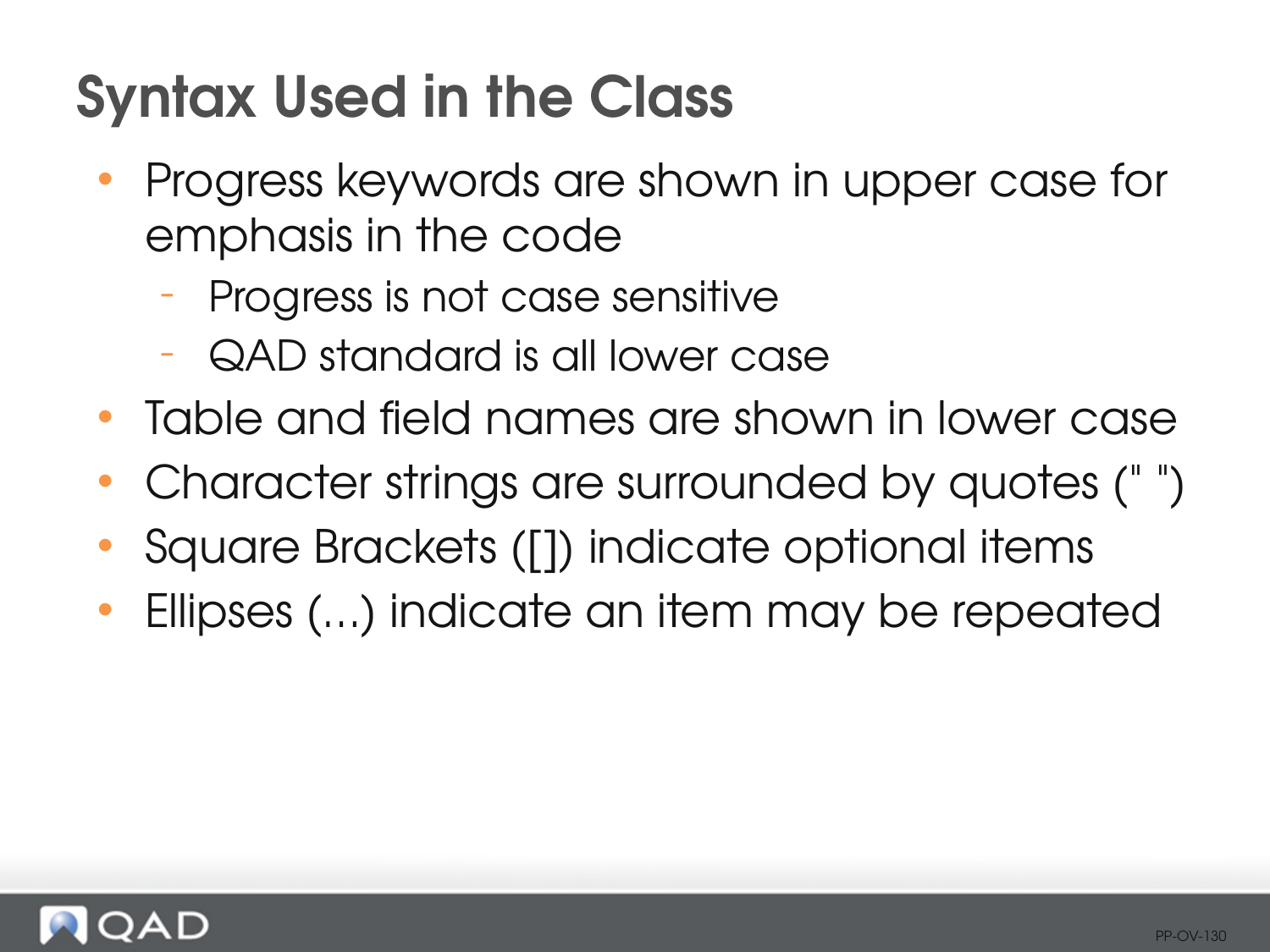

# Syntax Used in the Class
Progress keywords are shown in upper case for emphasis in the code
Progress is not case sensitive
QAD standard is all lower case
Table and field names are shown in lower case
Character strings are surrounded by quotes (" ")
Square Brackets ([]) indicate optional items
Ellipses (…) indicate an item may be repeated

PP-OV-130